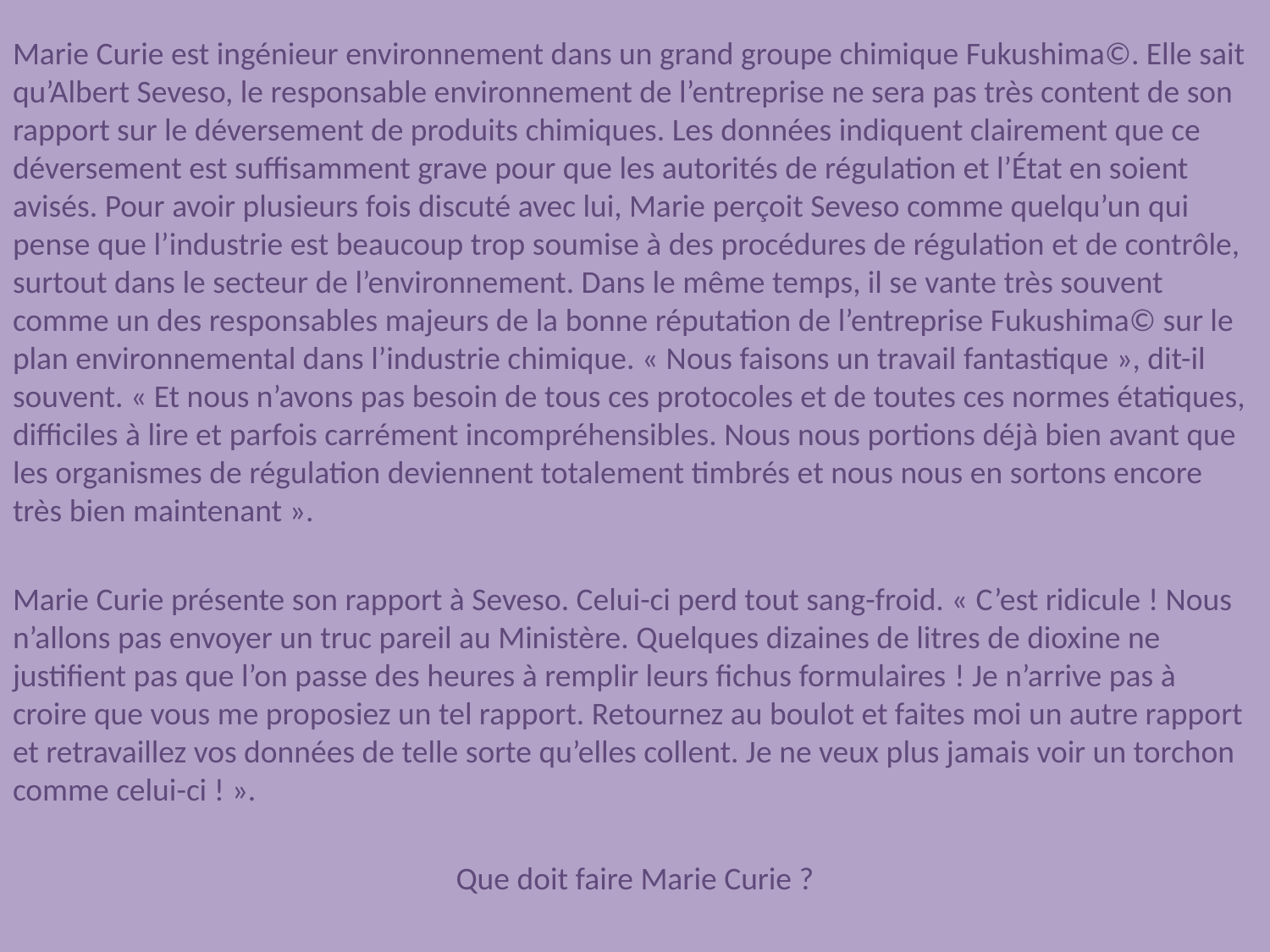

Marie Curie est ingénieur environnement dans un grand groupe chimique Fukushima©. Elle sait qu’Albert Seveso, le responsable environnement de l’entreprise ne sera pas très content de son rapport sur le déversement de produits chimiques. Les données indiquent clairement que ce déversement est suffisamment grave pour que les autorités de régulation et l’État en soient avisés. Pour avoir plusieurs fois discuté avec lui, Marie perçoit Seveso comme quelqu’un qui pense que l’industrie est beaucoup trop soumise à des procédures de régulation et de contrôle, surtout dans le secteur de l’environnement. Dans le même temps, il se vante très souvent comme un des responsables majeurs de la bonne réputation de l’entreprise Fukushima© sur le plan environnemental dans l’industrie chimique. « Nous faisons un travail fantastique », dit-il souvent. « Et nous n’avons pas besoin de tous ces protocoles et de toutes ces normes étatiques, difficiles à lire et parfois carrément incompréhensibles. Nous nous portions déjà bien avant que les organismes de régulation deviennent totalement timbrés et nous nous en sortons encore très bien maintenant ».

Marie Curie présente son rapport à Seveso. Celui-ci perd tout sang-froid. « C’est ridicule ! Nous n’allons pas envoyer un truc pareil au Ministère. Quelques dizaines de litres de dioxine ne justifient pas que l’on passe des heures à remplir leurs fichus formulaires ! Je n’arrive pas à croire que vous me proposiez un tel rapport. Retournez au boulot et faites moi un autre rapport et retravaillez vos données de telle sorte qu’elles collent. Je ne veux plus jamais voir un torchon comme celui-ci ! ».

Que doit faire Marie Curie ?